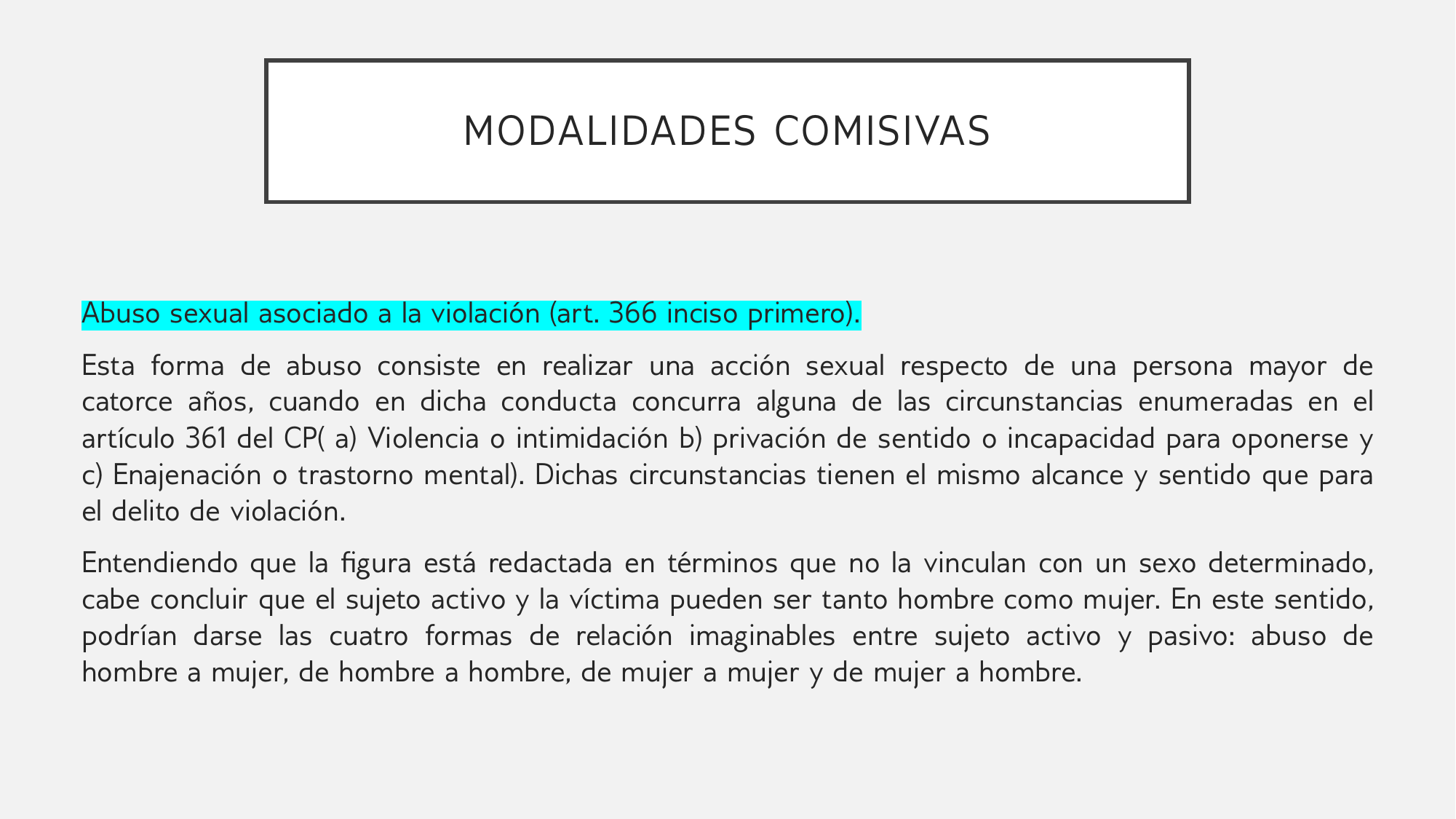

# Modalidades comisivas
Abuso sexual asociado a la violación (art. 366 inciso primero).
Esta forma de abuso consiste en realizar una acción sexual respecto de una persona mayor de catorce años, cuando en dicha conducta concurra alguna de las circunstancias enumeradas en el artículo 361 del CP( a) Violencia o intimidación b) privación de sentido o incapacidad para oponerse y c) Enajenación o trastorno mental). Dichas circunstancias tienen el mismo alcance y sentido que para el delito de violación.
Entendiendo que la figura está redactada en términos que no la vinculan con un sexo determinado, cabe concluir que el sujeto activo y la víctima pueden ser tanto hombre como mujer. En este sentido, podrían darse las cuatro formas de relación imaginables entre sujeto activo y pasivo: abuso de hombre a mujer, de hombre a hombre, de mujer a mujer y de mujer a hombre.